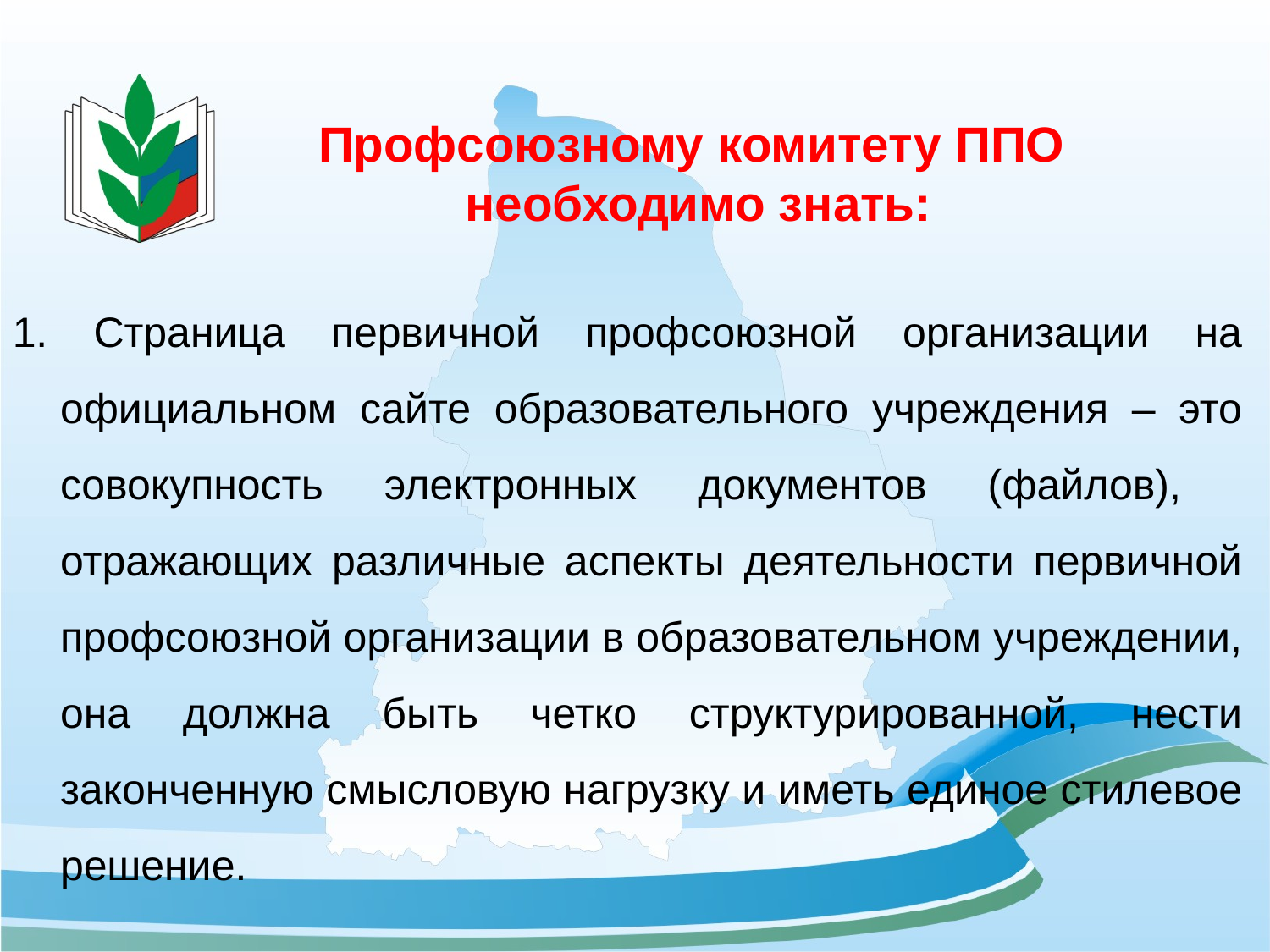

# Профсоюзному комитету ППО необходимо знать:

1. Страница первичной профсоюзной организации на официальном сайте образовательного учреждения – это совокупность электронных документов (файлов),  отражающих различные аспекты деятельности первичной профсоюзной организации в образовательном учреждении, она должна быть четко структурированной, нести законченную смысловую нагрузку и иметь единое стилевое решение.